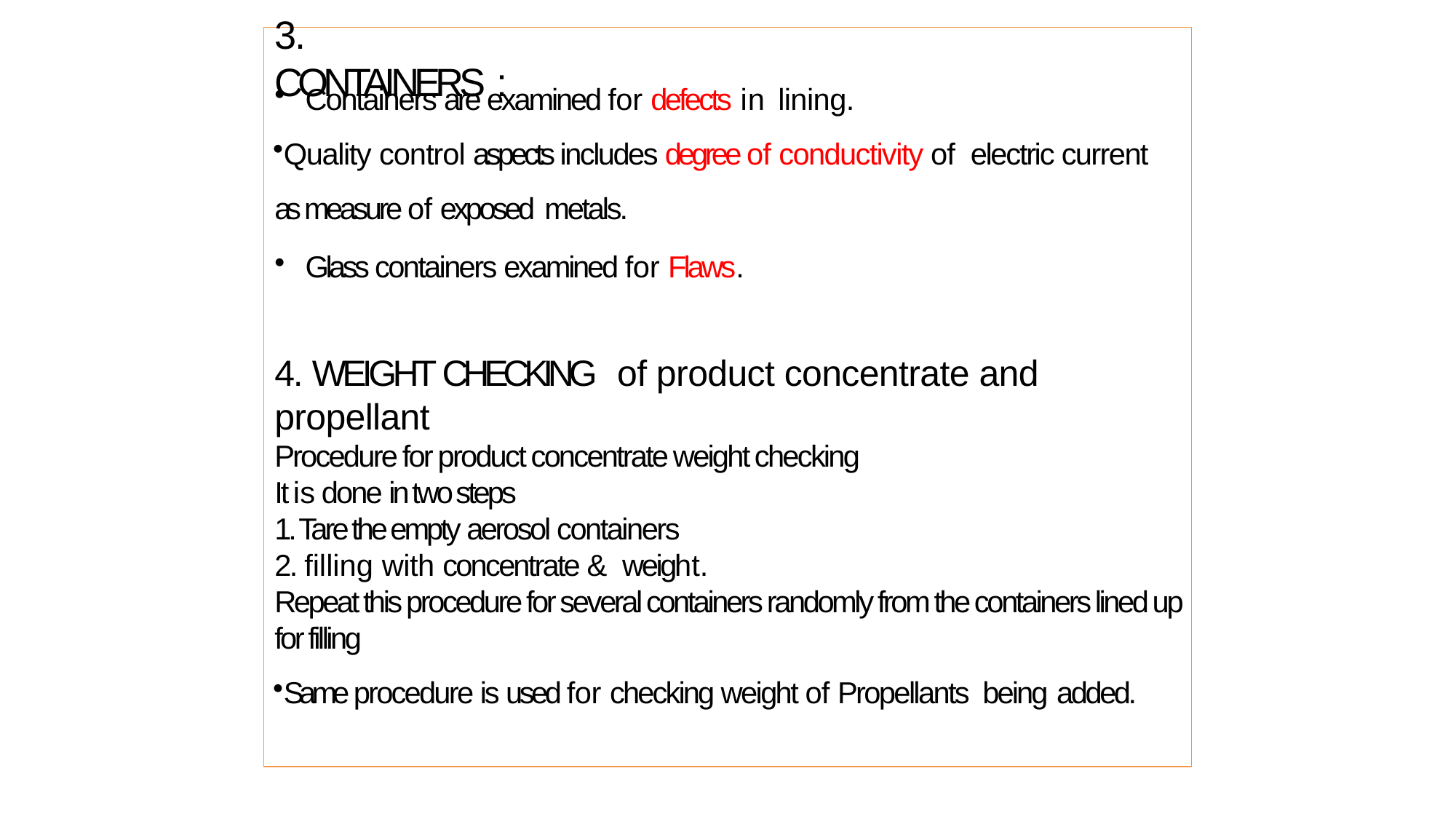

# 3. CONTAINERS :
Containers are examined for defects in lining.
Quality control aspects includes degree of conductivity of  electric current as measure of exposed metals.
Glass containers examined for Flaws.

4. WEIGHT CHECKING  of product concentrate and propellant
Procedure for product concentrate weight checking
It is done in two steps
1. Tare the empty aerosol containers
2. filling with concentrate & weight.
Repeat this procedure for several containers randomly from the containers lined up for filling
Same procedure is used for checking weight of Propellants  being added.